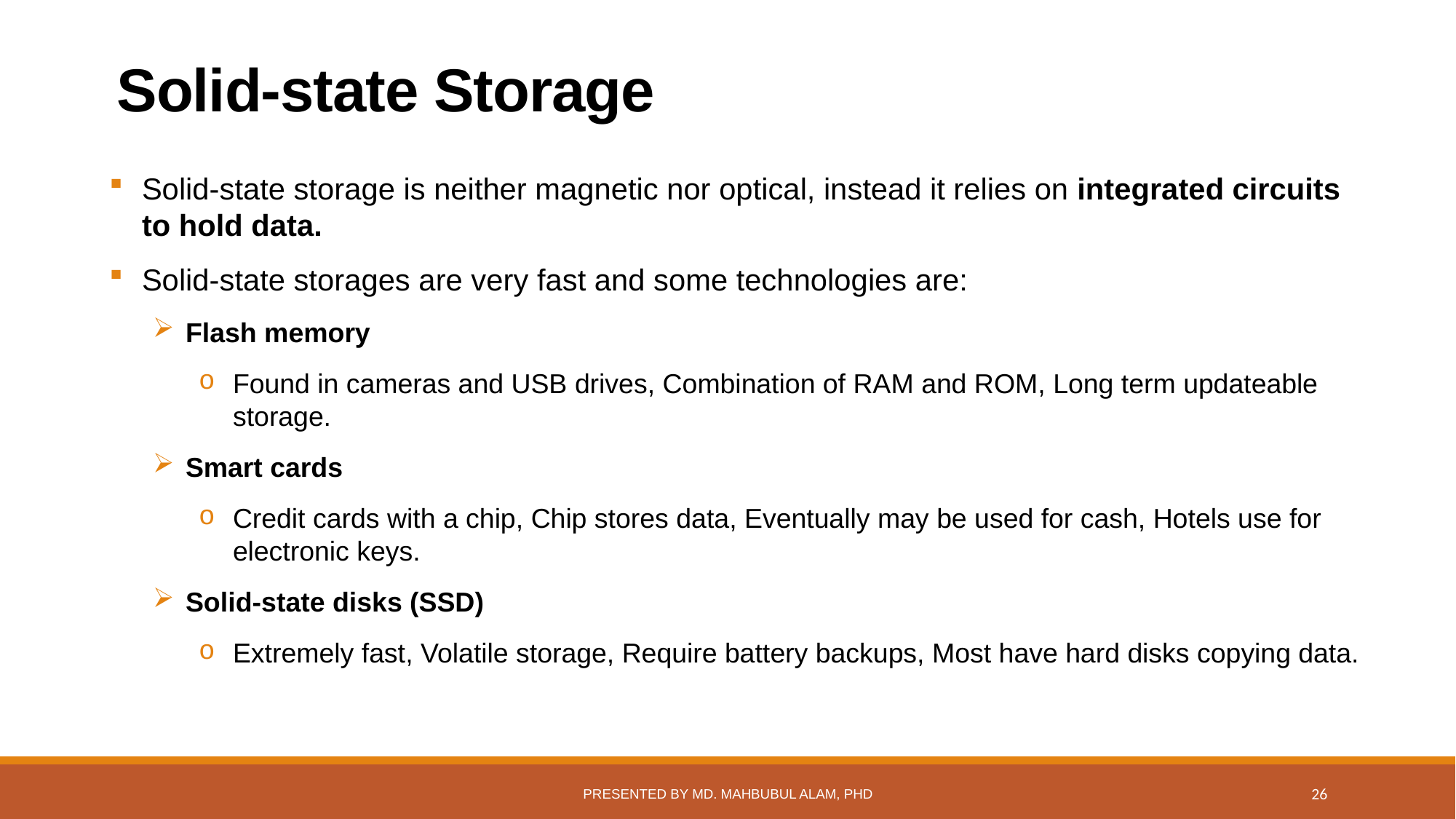

# Solid-state Storage
Solid-state storage is neither magnetic nor optical, instead it relies on integrated circuits to hold data.
Solid-state storages are very fast and some technologies are:
Flash memory
Found in cameras and USB drives, Combination of RAM and ROM, Long term updateable storage.
Smart cards
Credit cards with a chip, Chip stores data, Eventually may be used for cash, Hotels use for electronic keys.
Solid-state disks (SSD)
Extremely fast, Volatile storage, Require battery backups, Most have hard disks copying data.

Presented by Md. Mahbubul Alam, PhD
26